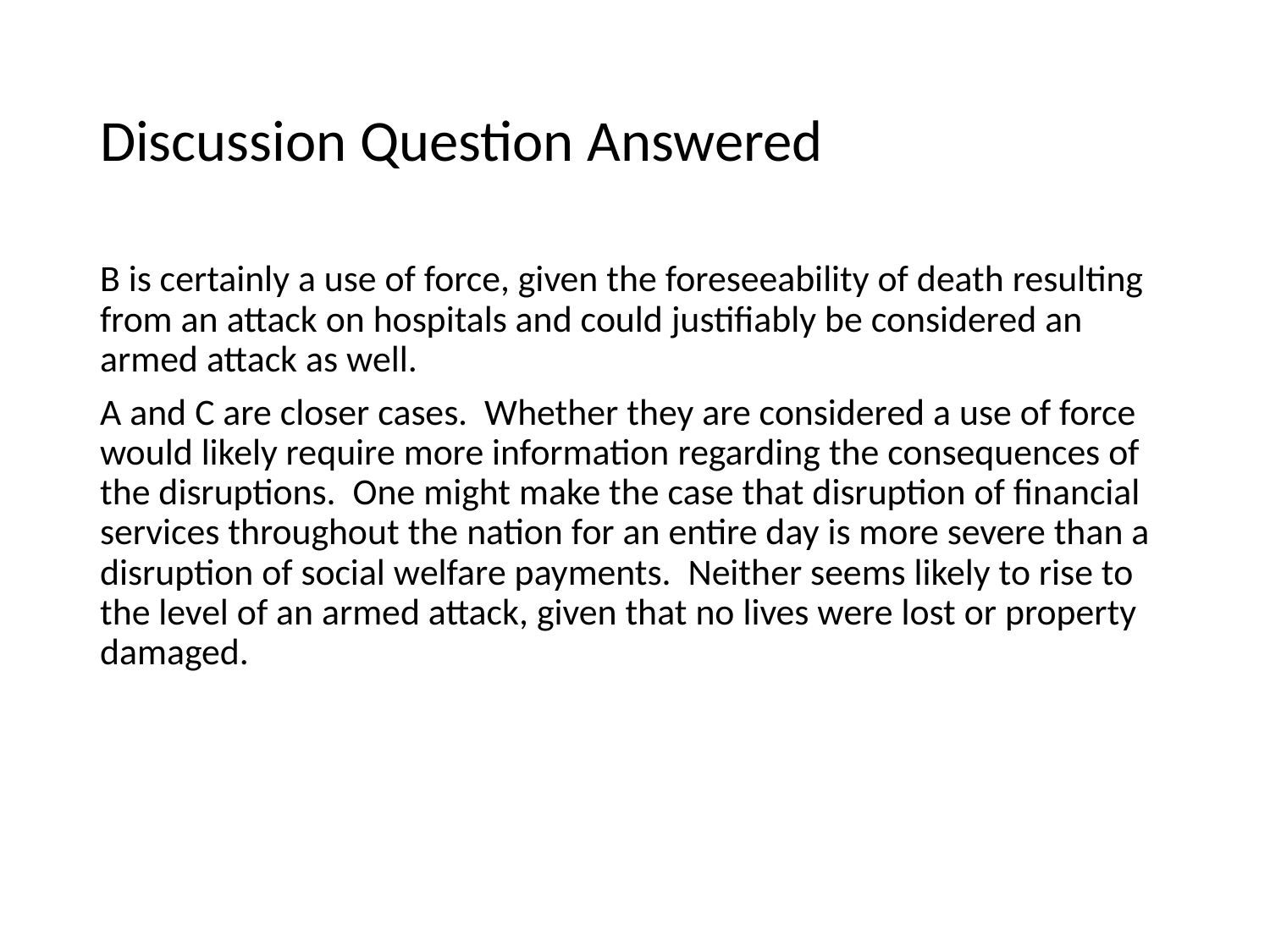

# Discussion Question Answered
B is certainly a use of force, given the foreseeability of death resulting from an attack on hospitals and could justifiably be considered an armed attack as well.
A and C are closer cases.  Whether they are considered a use of force would likely require more information regarding the consequences of the disruptions.  One might make the case that disruption of financial services throughout the nation for an entire day is more severe than a disruption of social welfare payments.  Neither seems likely to rise to the level of an armed attack, given that no lives were lost or property damaged.